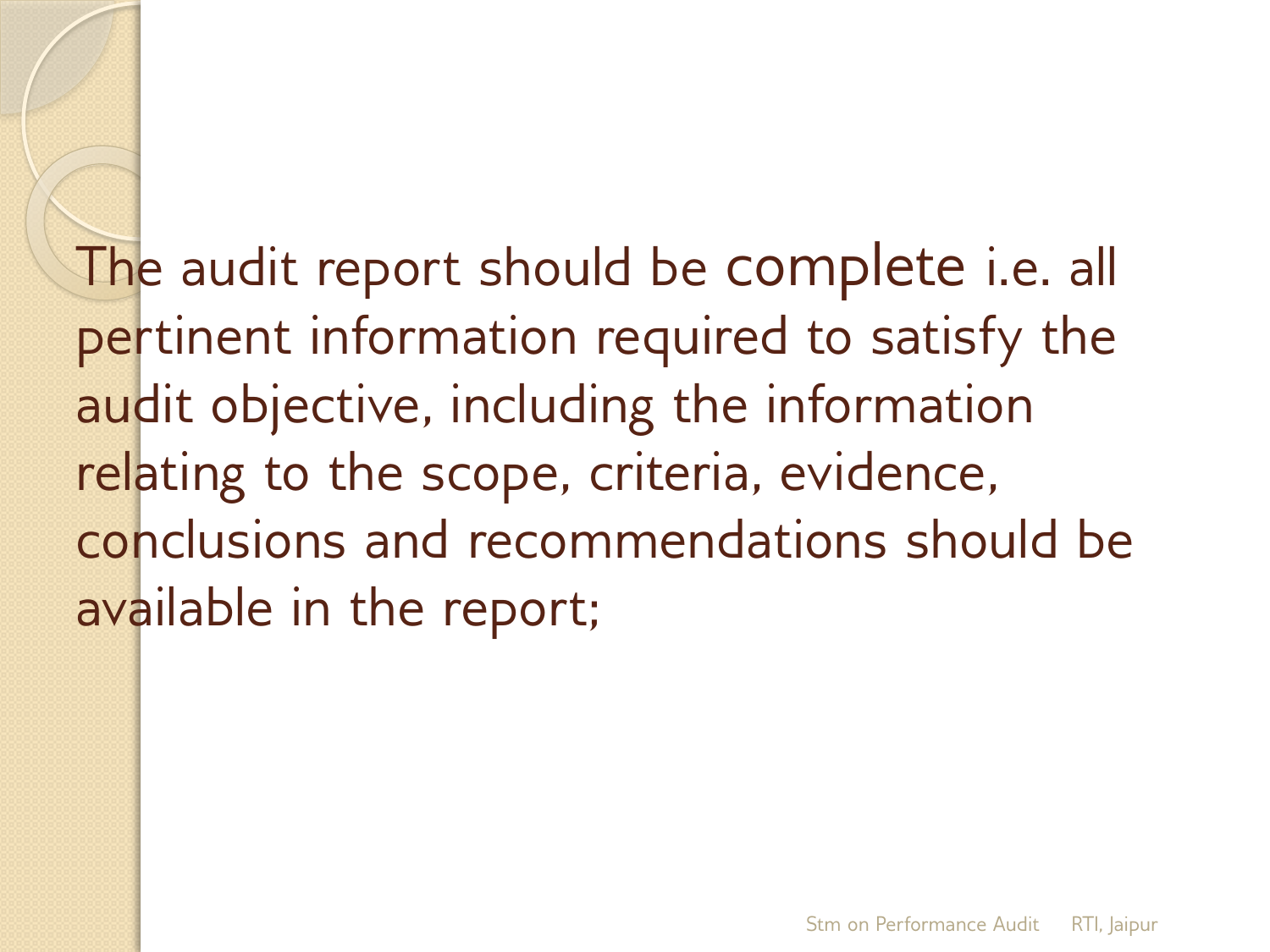

# The audit report should be complete i.e. all pertinent information required to satisfy the audit objective, including the information relating to the scope, criteria, evidence, conclusions and recommendations should be available in the report;
Stm on Performance Audit     RTI, Jaipur